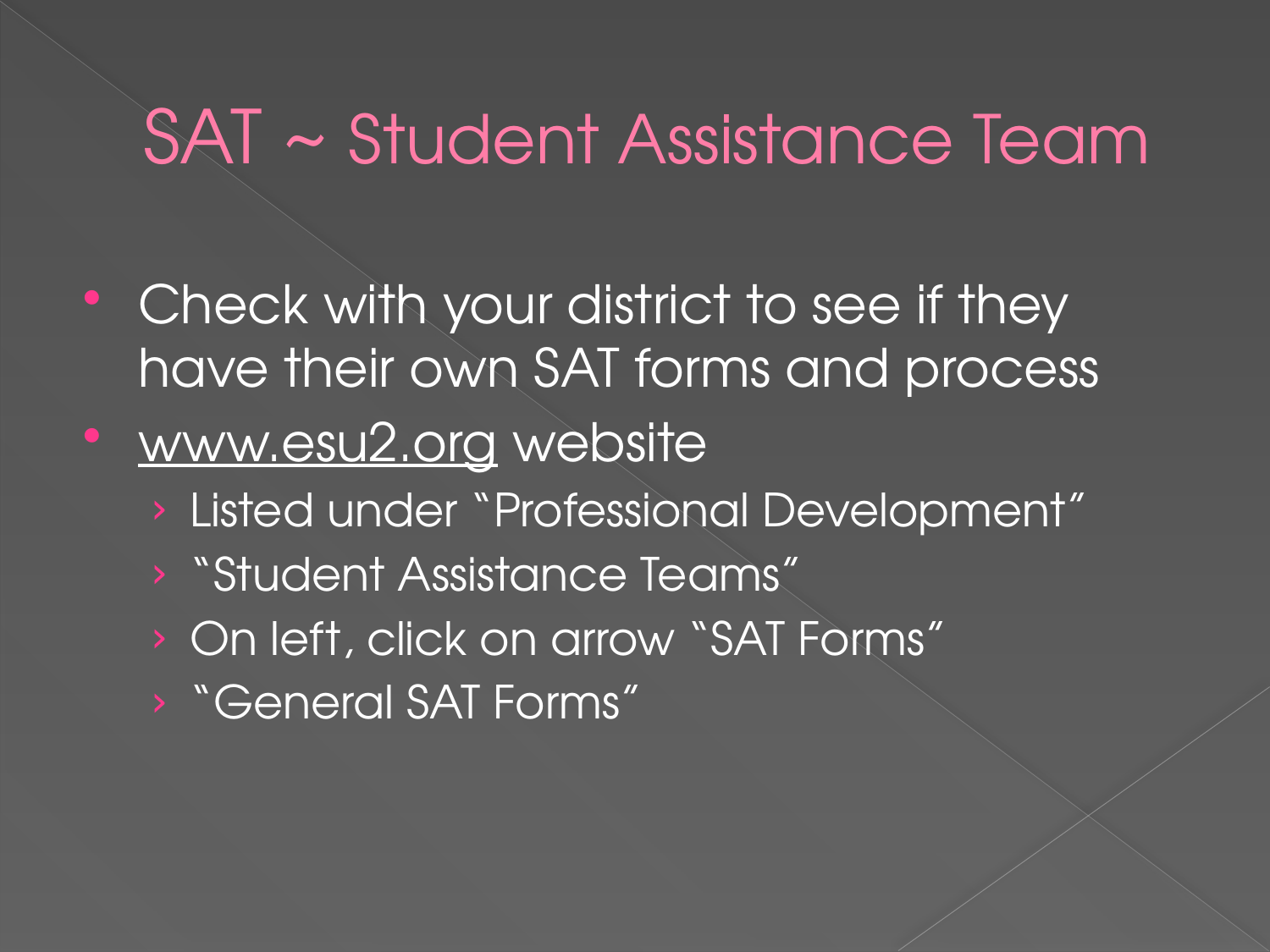

# SAT ~ Student Assistance Team

Check with your district to see if they have their own SAT forms and process
www.esu2.org website
Listed under “Professional Development”
“Student Assistance Teams”
On left, click on arrow “SAT Forms”
“General SAT Forms”